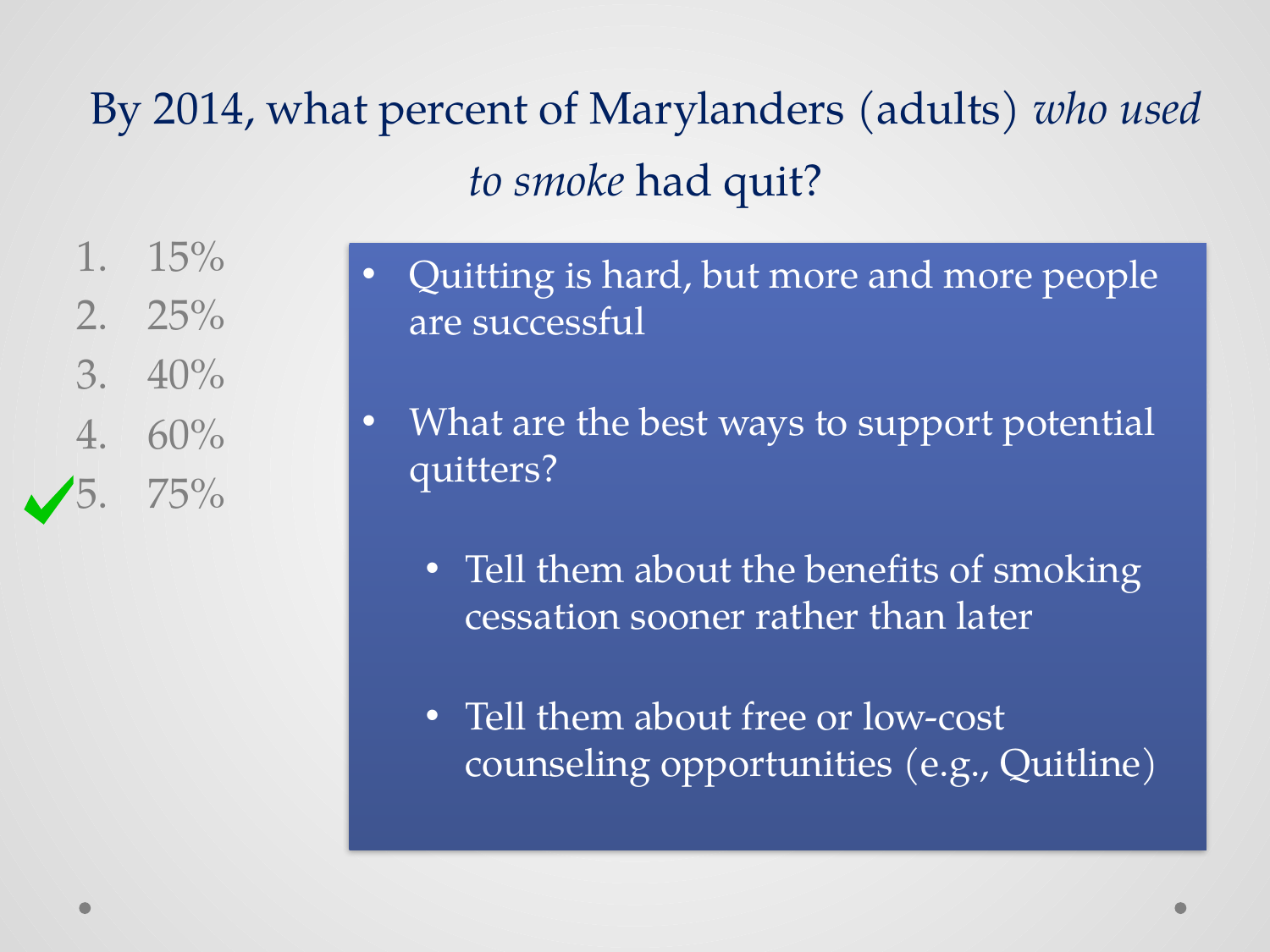

# By 2014, what percent of Marylanders (adults) who used to smoke had quit?
15%
25%
40%
60%
75%
Quitting is hard, but more and more people are successful
What are the best ways to support potential quitters?
Tell them about the benefits of smoking cessation sooner rather than later
Tell them about free or low-cost counseling opportunities (e.g., Quitline)